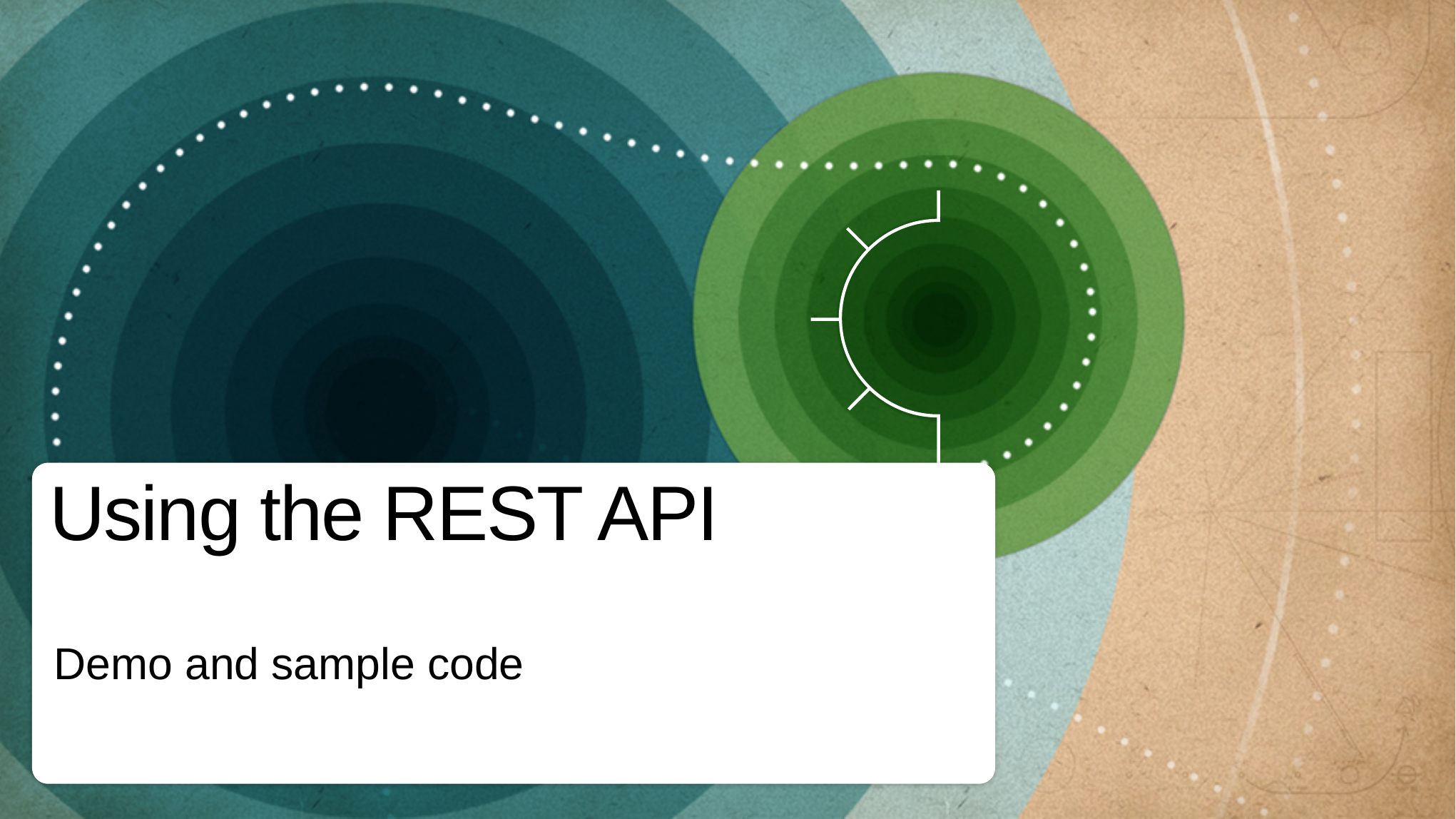

# Using the REST API
Demo and sample code